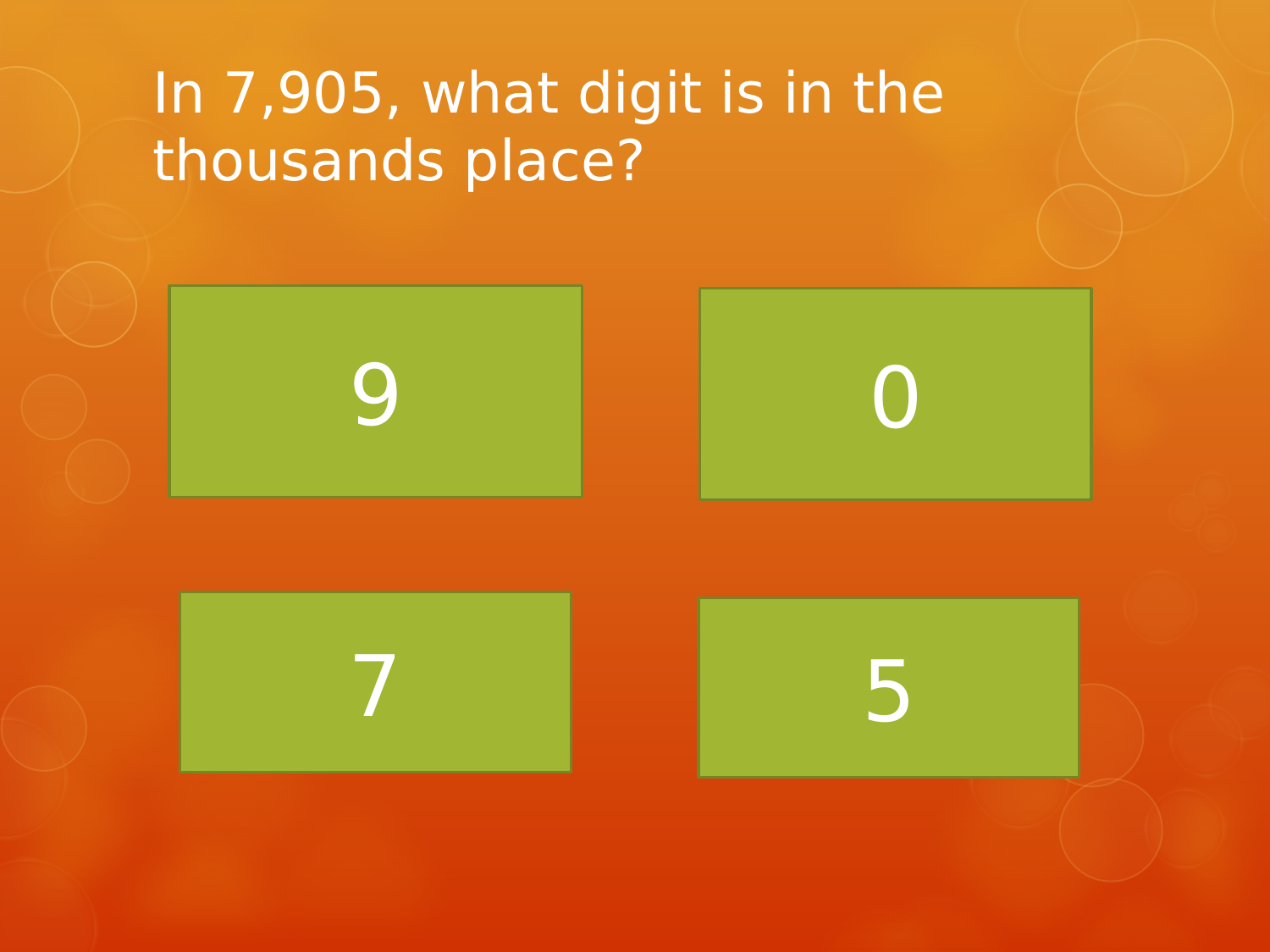

# In 7,905, what digit is in the thousands place?

9
0
7
5